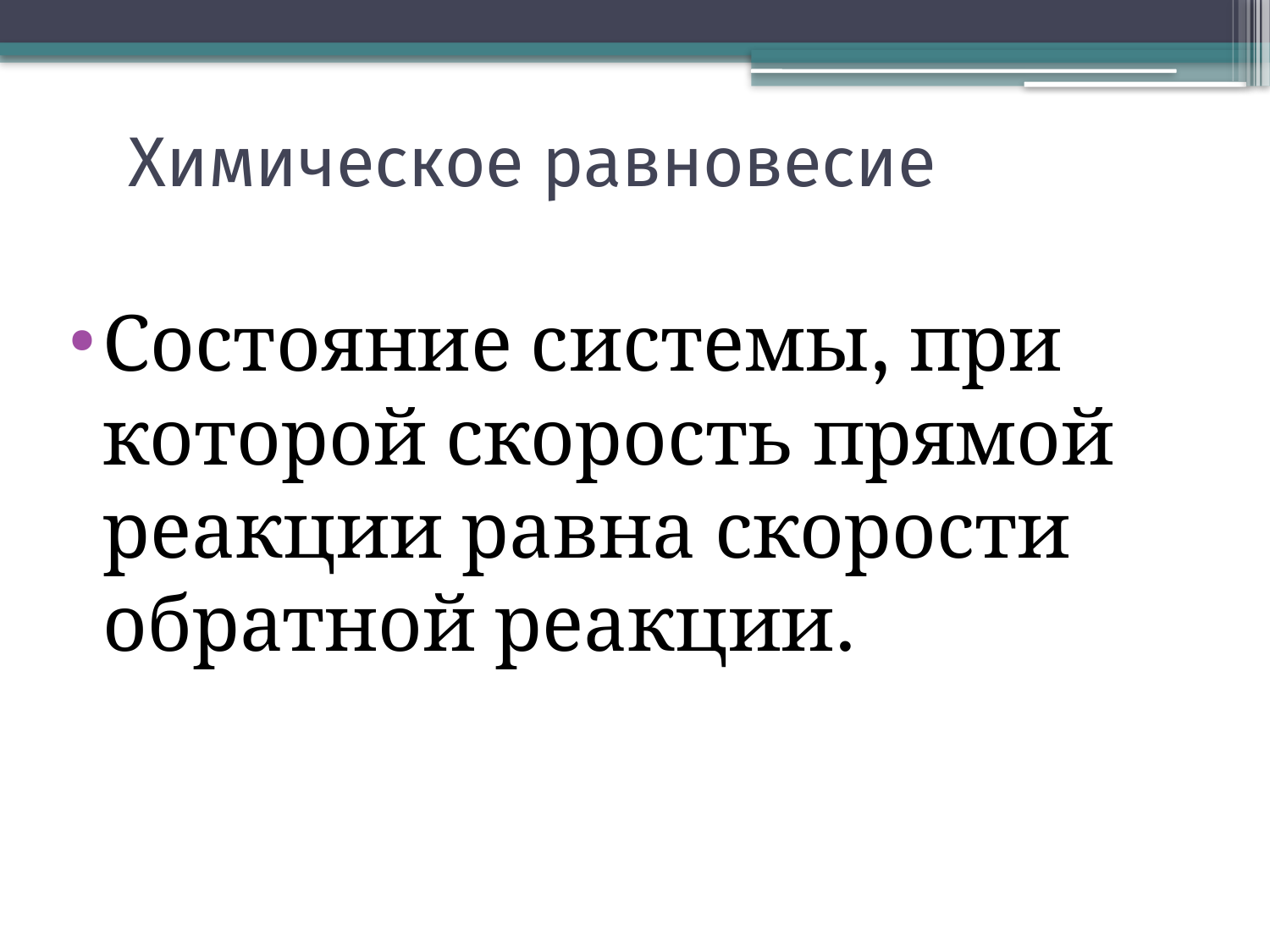

# Химическое равновесие
Состояние системы, при которой скорость прямой реакции равна скорости обратной реакции.